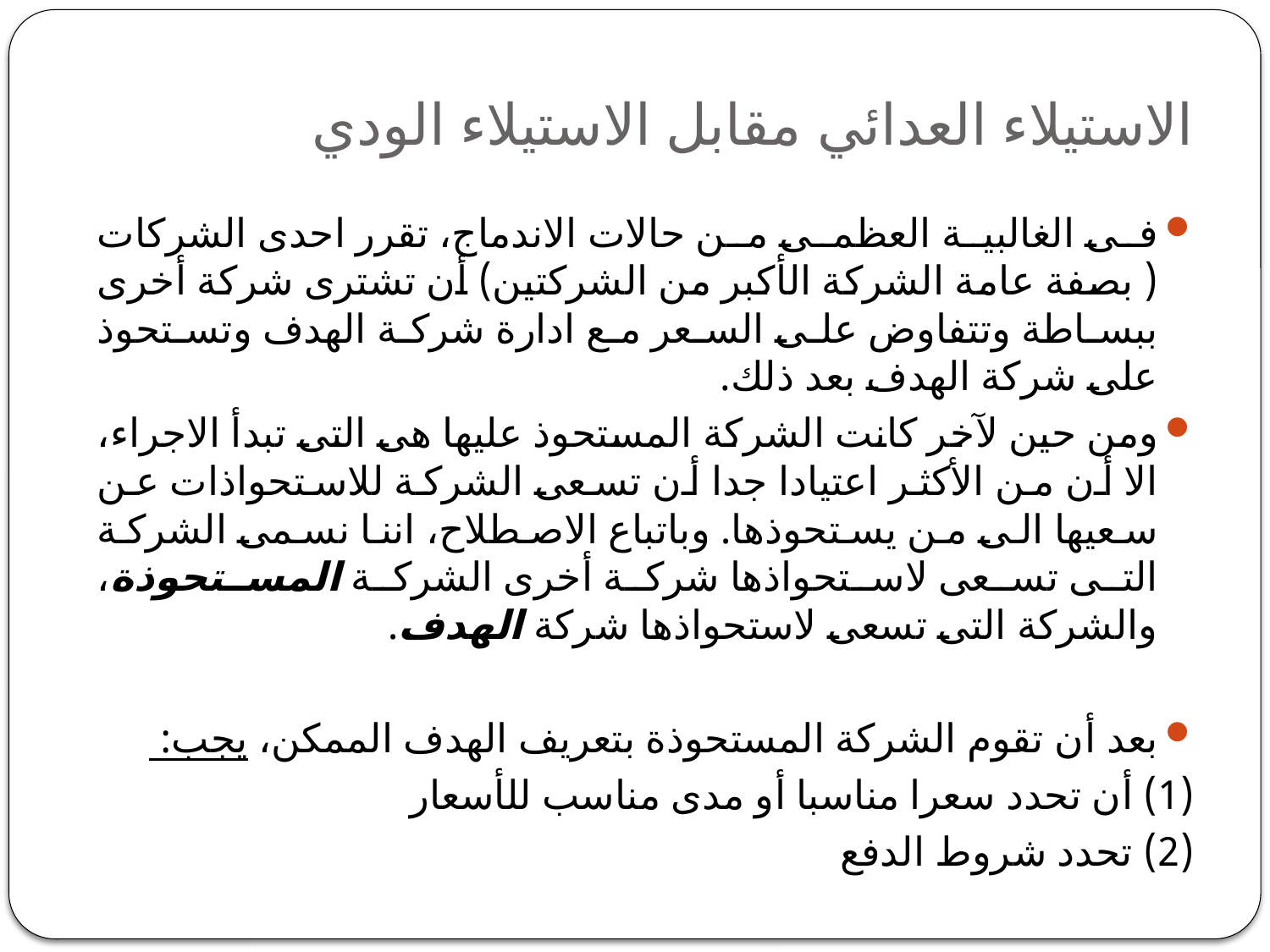

# الاستيلاء العدائي مقابل الاستيلاء الودي
فى الغالبية العظمى من حالات الاندماج، تقرر احدى الشركات ( بصفة عامة الشركة الأكبر من الشركتين) أن تشترى شركة أخرى ببساطة وتتفاوض على السعر مع ادارة شركة الهدف وتستحوذ على شركة الهدف بعد ذلك.
ومن حين لآخر كانت الشركة المستحوذ عليها هى التى تبدأ الاجراء، الا أن من الأكثر اعتيادا جدا أن تسعى الشركة للاستحواذات عن سعيها الى من يستحوذها. وباتباع الاصطلاح، اننا نسمى الشركة التى تسعى لاستحواذها شركة أخرى الشركة المستحوذة، والشركة التى تسعى لاستحواذها شركة الهدف.

بعد أن تقوم الشركة المستحوذة بتعريف الهدف الممكن، يجب:
(1) أن تحدد سعرا مناسبا أو مدى مناسب للأسعار
(2) تحدد شروط الدفع